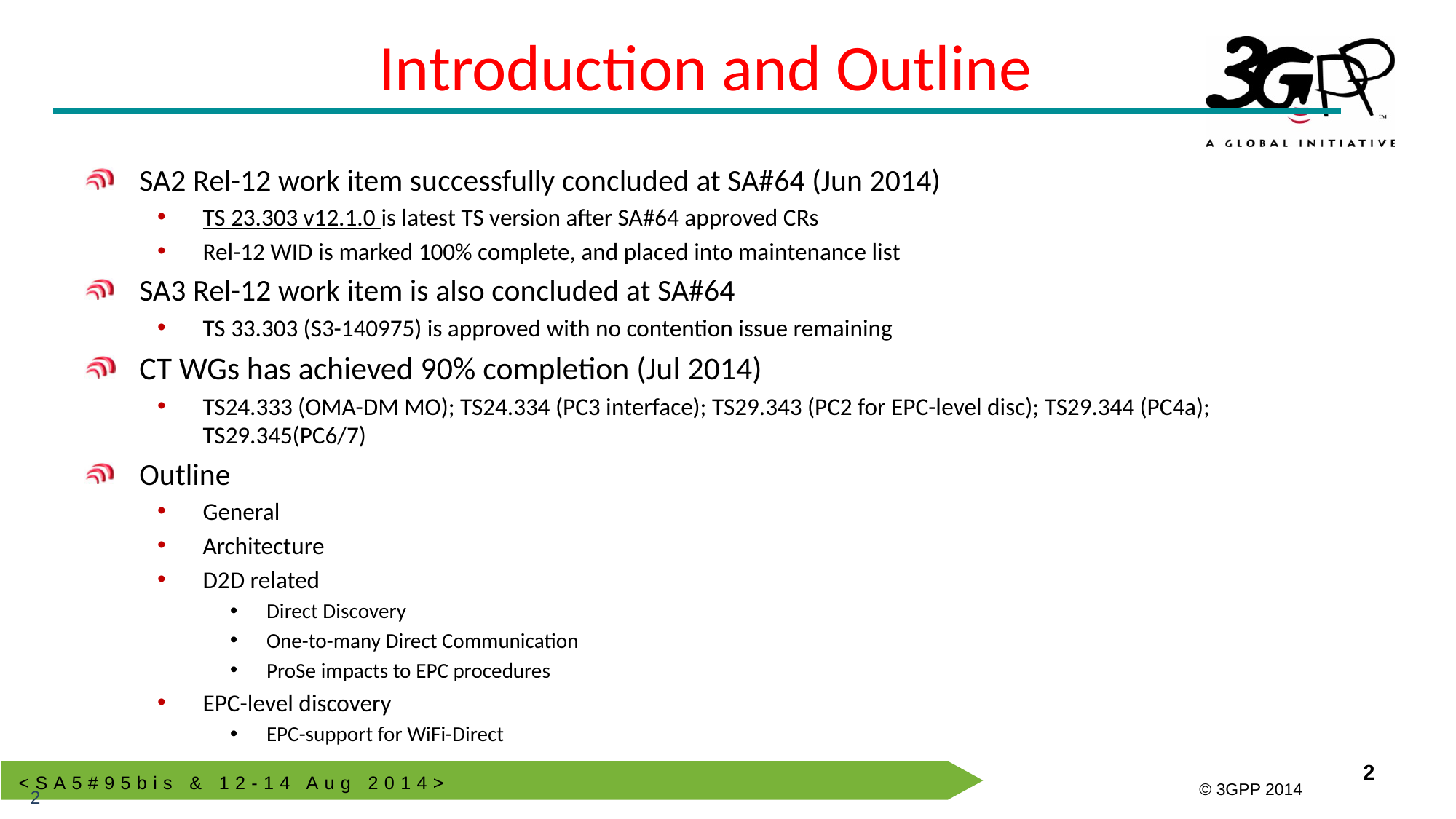

# Introduction and Outline
SA2 Rel-12 work item successfully concluded at SA#64 (Jun 2014)
TS 23.303 v12.1.0 is latest TS version after SA#64 approved CRs
Rel-12 WID is marked 100% complete, and placed into maintenance list
SA3 Rel-12 work item is also concluded at SA#64
TS 33.303 (S3-140975) is approved with no contention issue remaining
CT WGs has achieved 90% completion (Jul 2014)
TS24.333 (OMA-DM MO); TS24.334 (PC3 interface); TS29.343 (PC2 for EPC-level disc); TS29.344 (PC4a); TS29.345(PC6/7)
Outline
General
Architecture
D2D related
Direct Discovery
One-to-many Direct Communication
ProSe impacts to EPC procedures
EPC-level discovery
EPC-support for WiFi-Direct
2